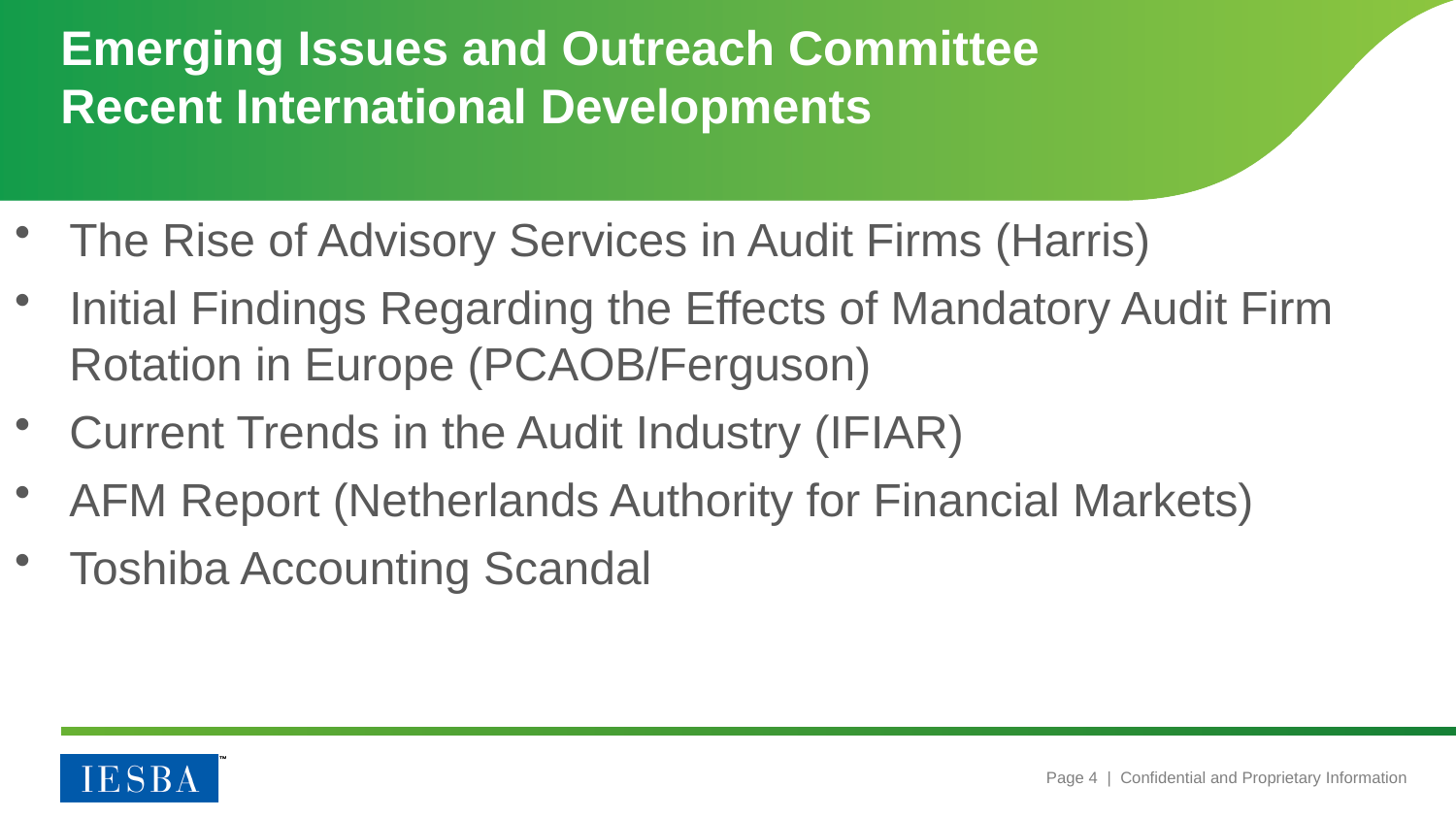

# Emerging Issues and Outreach Committee Recent International Developments
The Rise of Advisory Services in Audit Firms (Harris)
Initial Findings Regarding the Effects of Mandatory Audit Firm Rotation in Europe (PCAOB/Ferguson)
Current Trends in the Audit Industry (IFIAR)
AFM Report (Netherlands Authority for Financial Markets)
Toshiba Accounting Scandal